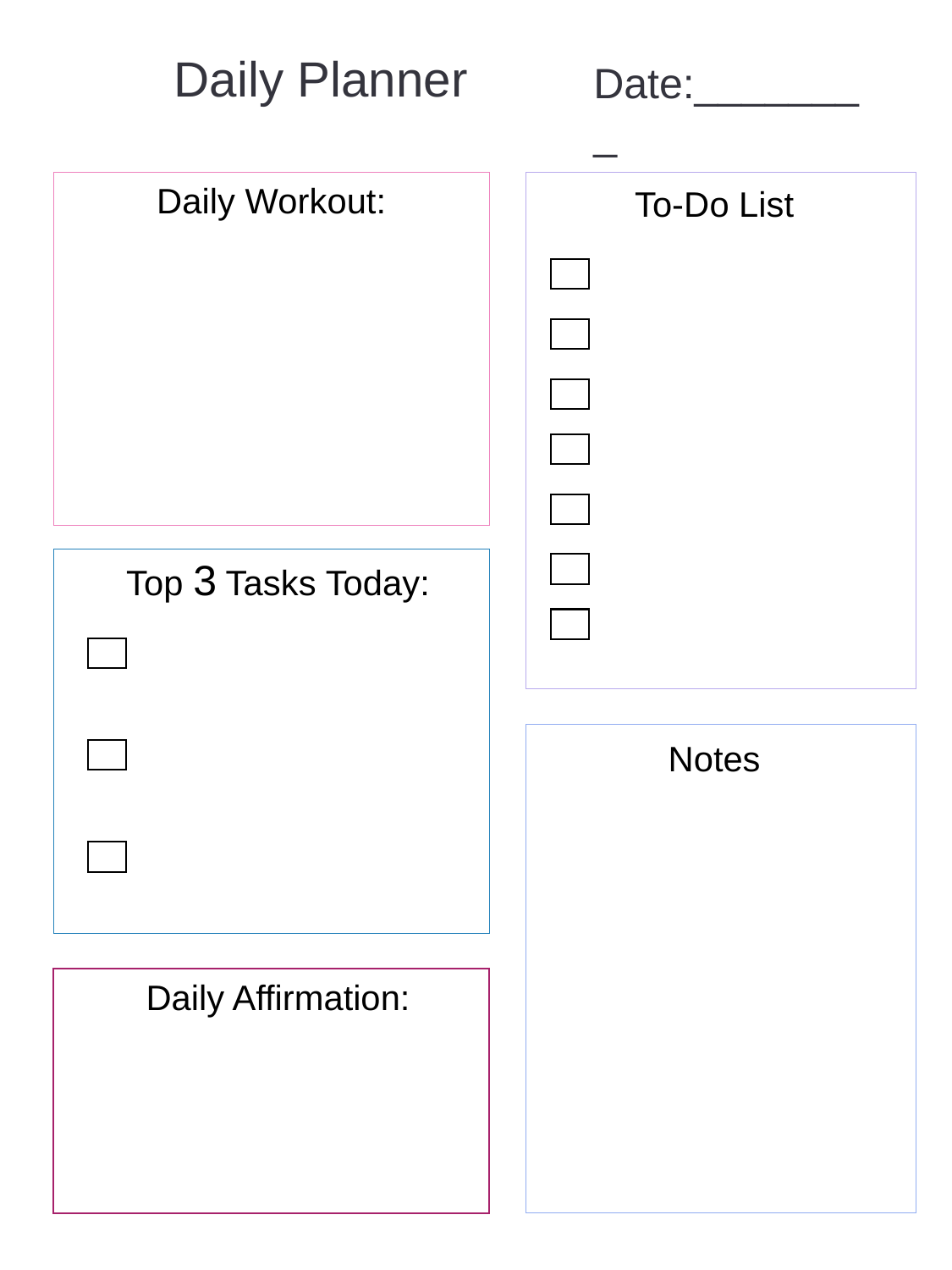

Daily Planner
Date:________
Daily Workout:

To-Do List

Top 3 Tasks Today:

Notes

Daily Affirmation: